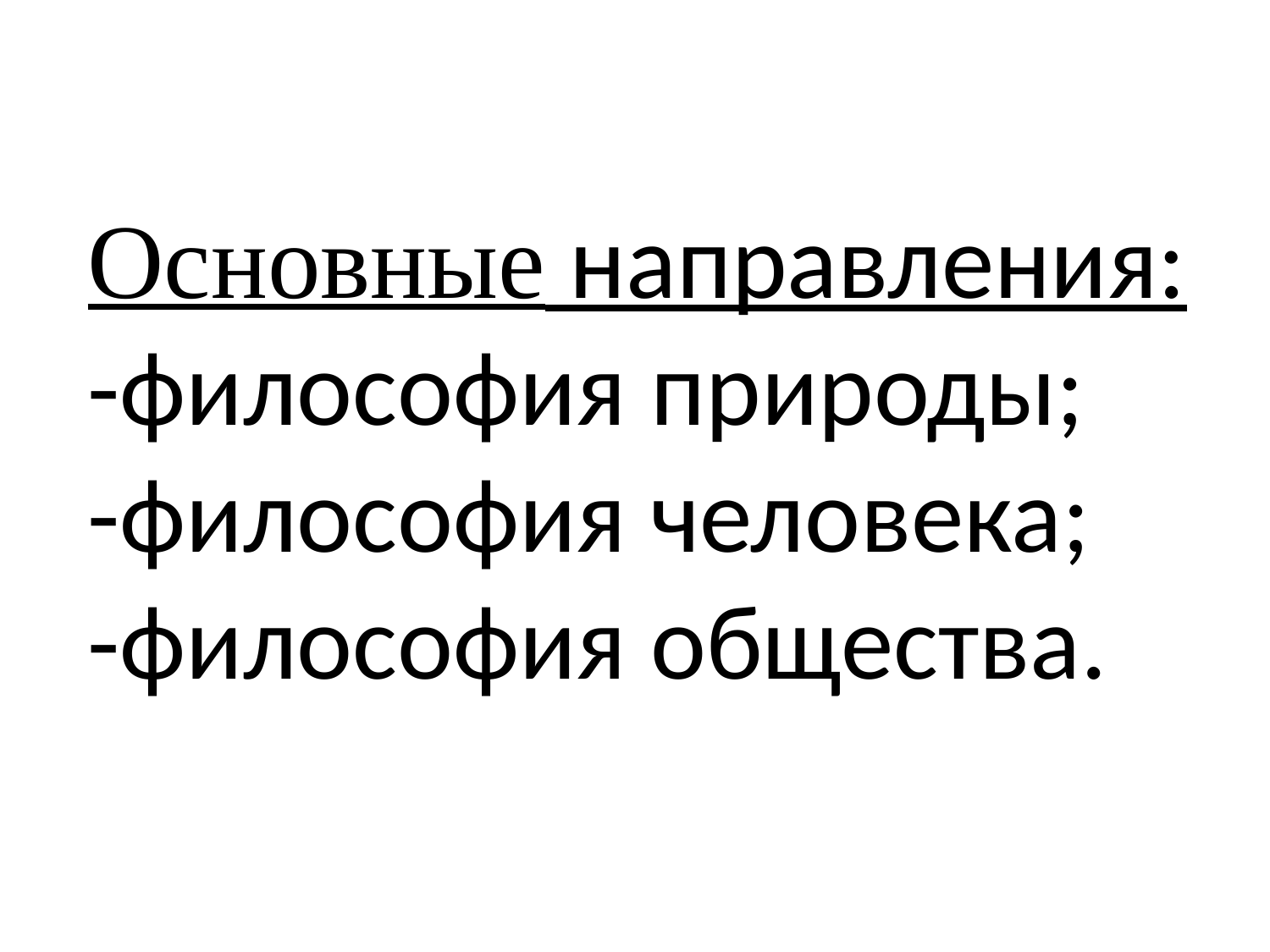

# Основные направления: -философия природы; -философия человека; -философия общества.